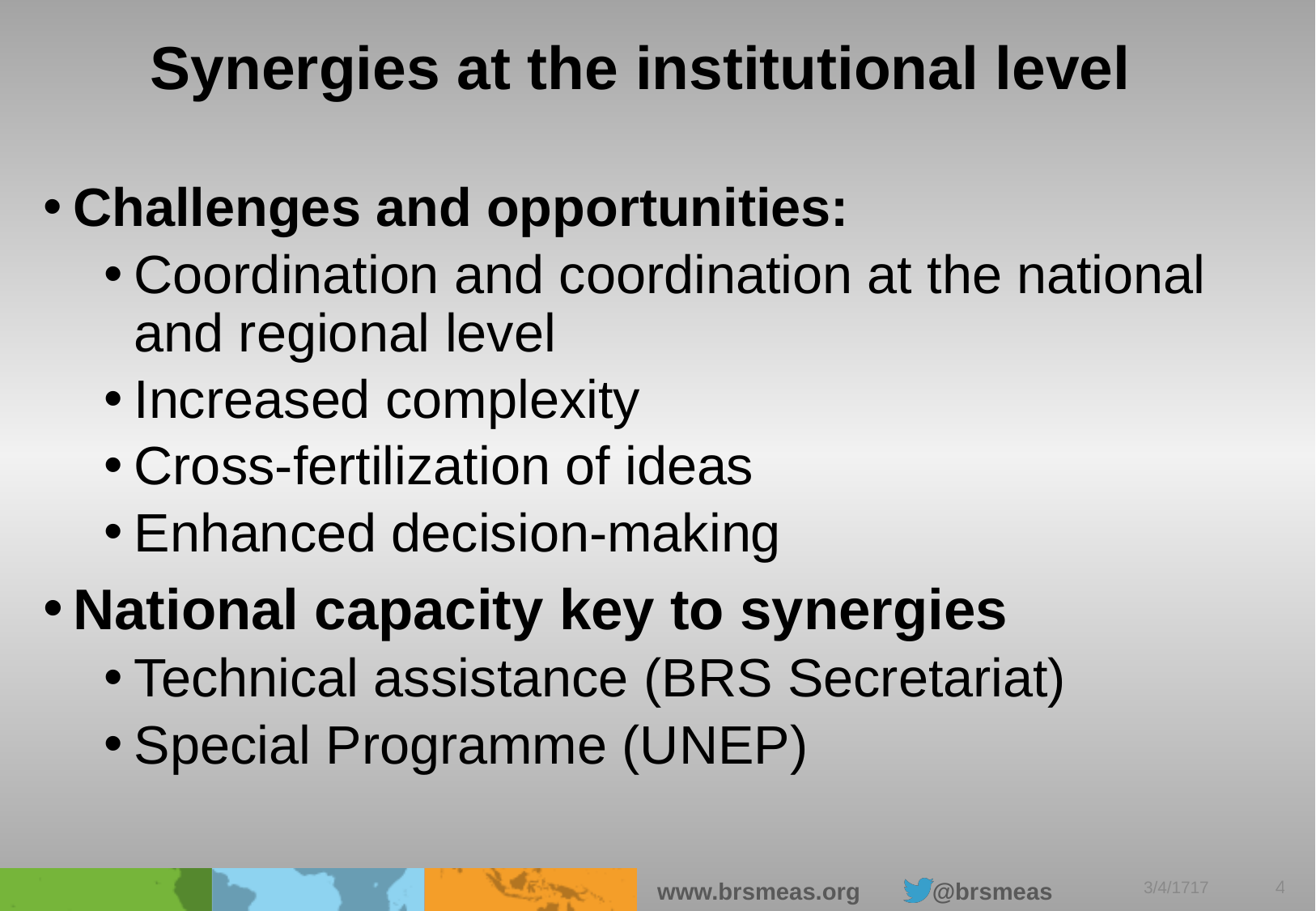

# Synergies at the institutional level
Challenges and opportunities:
Coordination and coordination at the national and regional level
Increased complexity
Cross-fertilization of ideas
Enhanced decision-making
National capacity key to synergies
Technical assistance (BRS Secretariat)
Special Programme (UNEP)